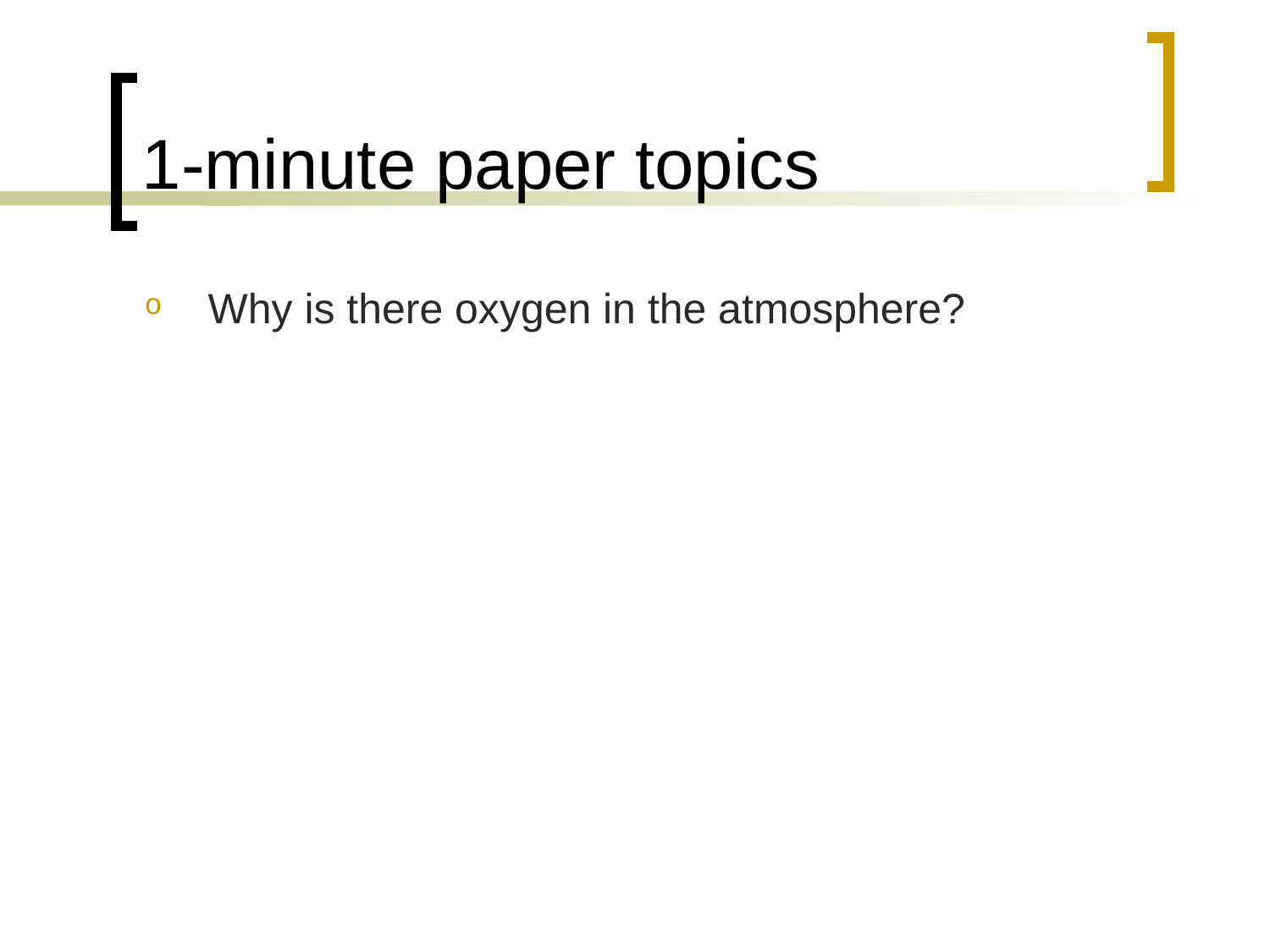

# 1-minute paper topics
Why is there oxygen in the atmosphere?